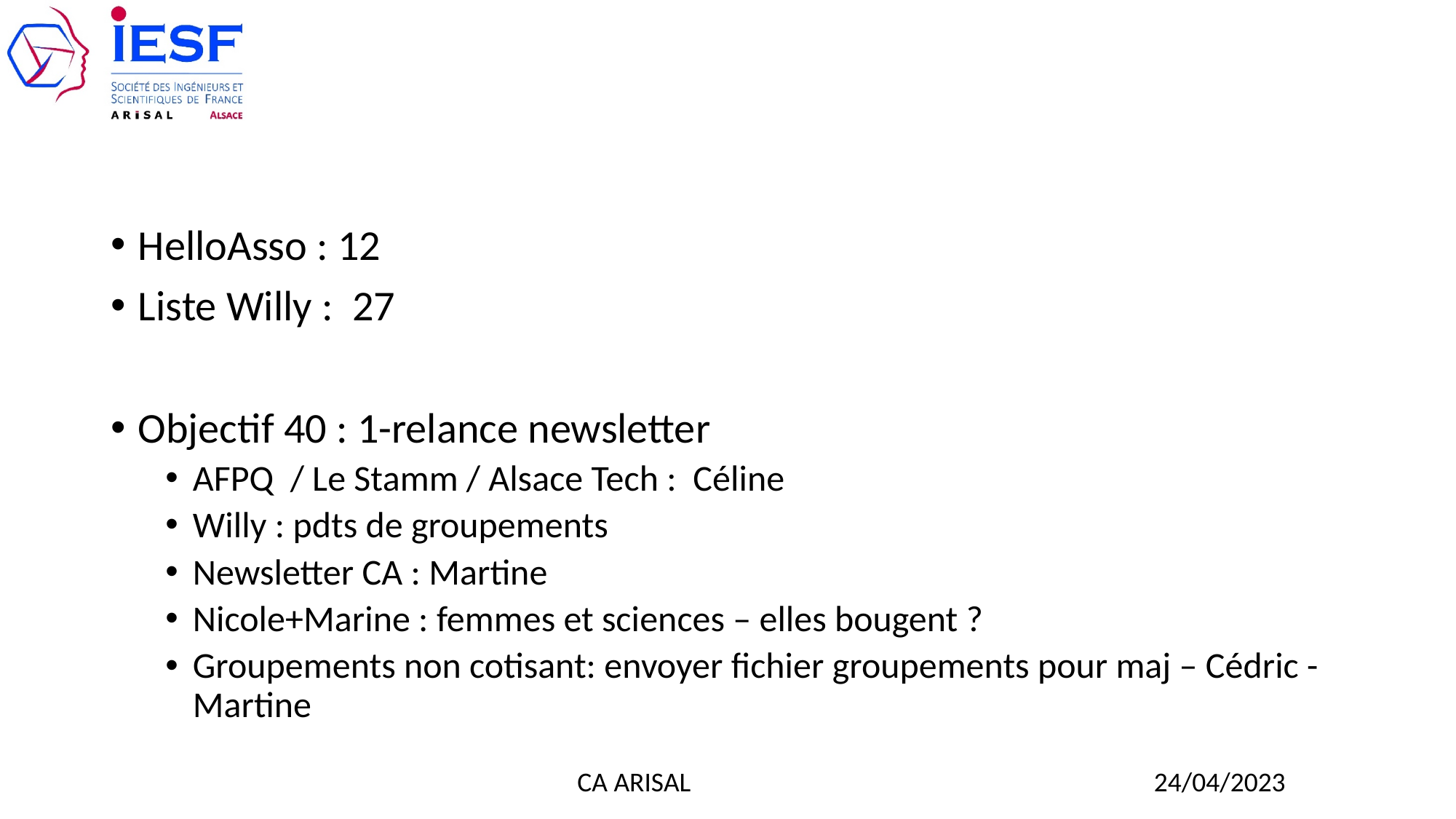

#
HelloAsso : 12
Liste Willy :  27

Objectif 40 : 1-relance newsletter
AFPQ  / Le Stamm / Alsace Tech :  Céline
Willy : pdts de groupements
Newsletter CA : Martine
Nicole+Marine : femmes et sciences – elles bougent ?
Groupements non cotisant: envoyer fichier groupements pour maj – Cédric - Martine